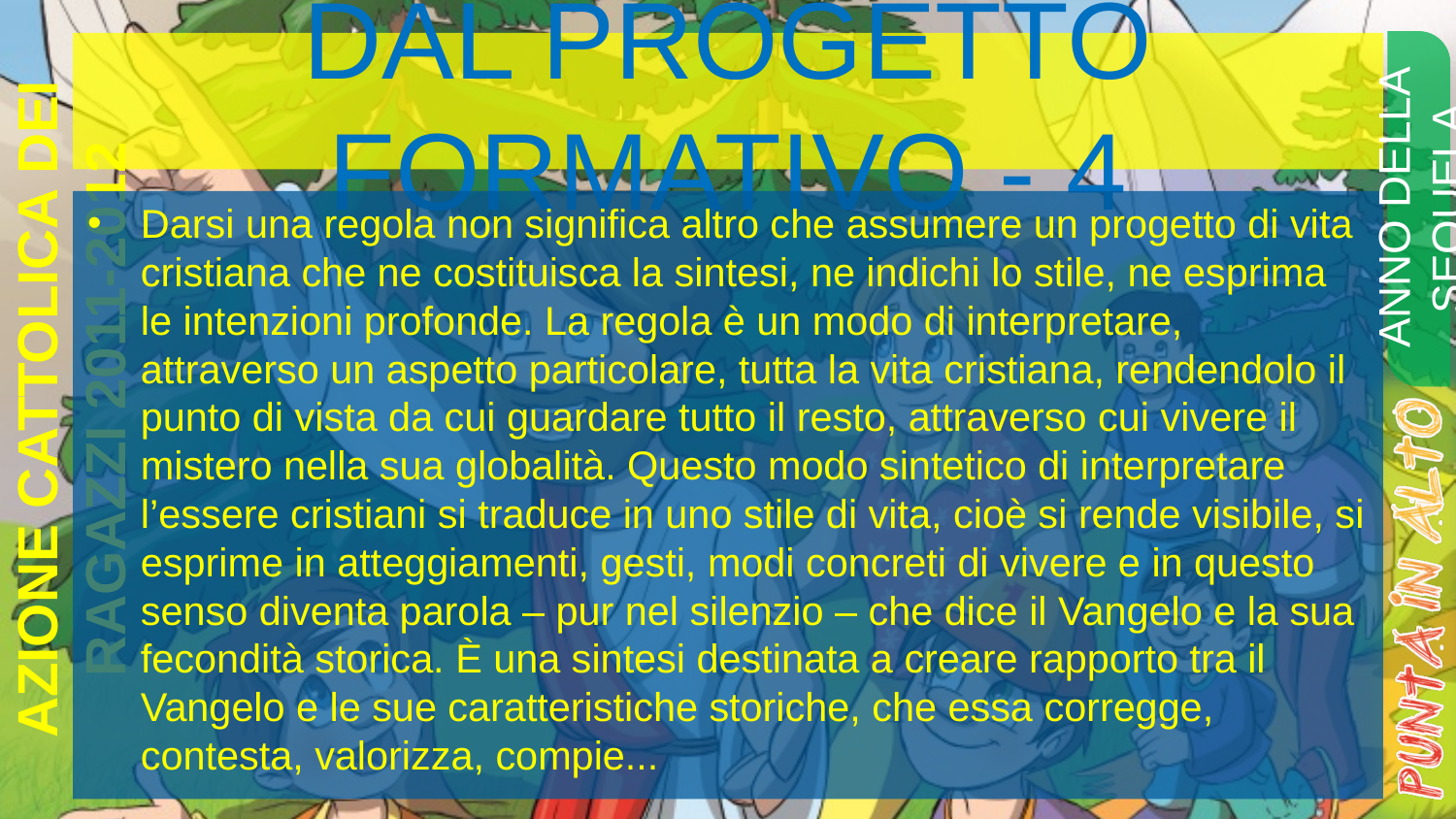

# Dal Progetto Formativo - 4
ANNO DELLA SEQUELA
Darsi una regola non significa altro che assumere un progetto di vita cristiana che ne costituisca la sintesi, ne indichi lo stile, ne esprima le intenzioni profonde. La regola è un modo di interpretare, attraverso un aspetto particolare, tutta la vita cristiana, rendendolo il punto di vista da cui guardare tutto il resto, attraverso cui vivere il mistero nella sua globalità. Questo modo sintetico di interpretare l’essere cristiani si traduce in uno stile di vita, cioè si rende visibile, si esprime in atteggiamenti, gesti, modi concreti di vivere e in questo senso diventa parola – pur nel silenzio – che dice il Vangelo e la sua fecondità storica. È una sintesi destinata a creare rapporto tra il Vangelo e le sue caratteristiche storiche, che essa corregge, contesta, valorizza, compie...